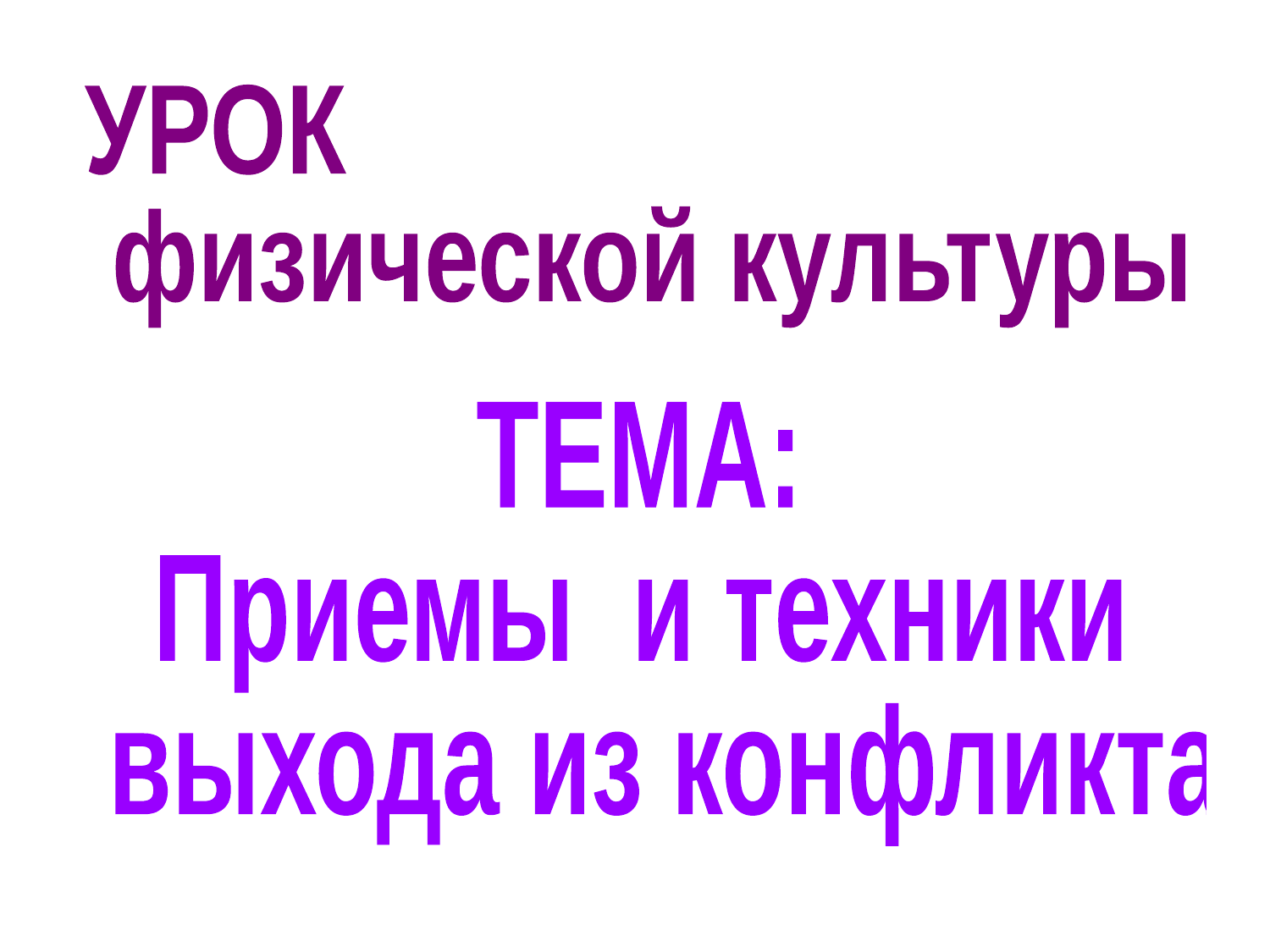

УРОК
 физической культуры
ТЕМА:
Приемы  и техники
 выхода из конфликта